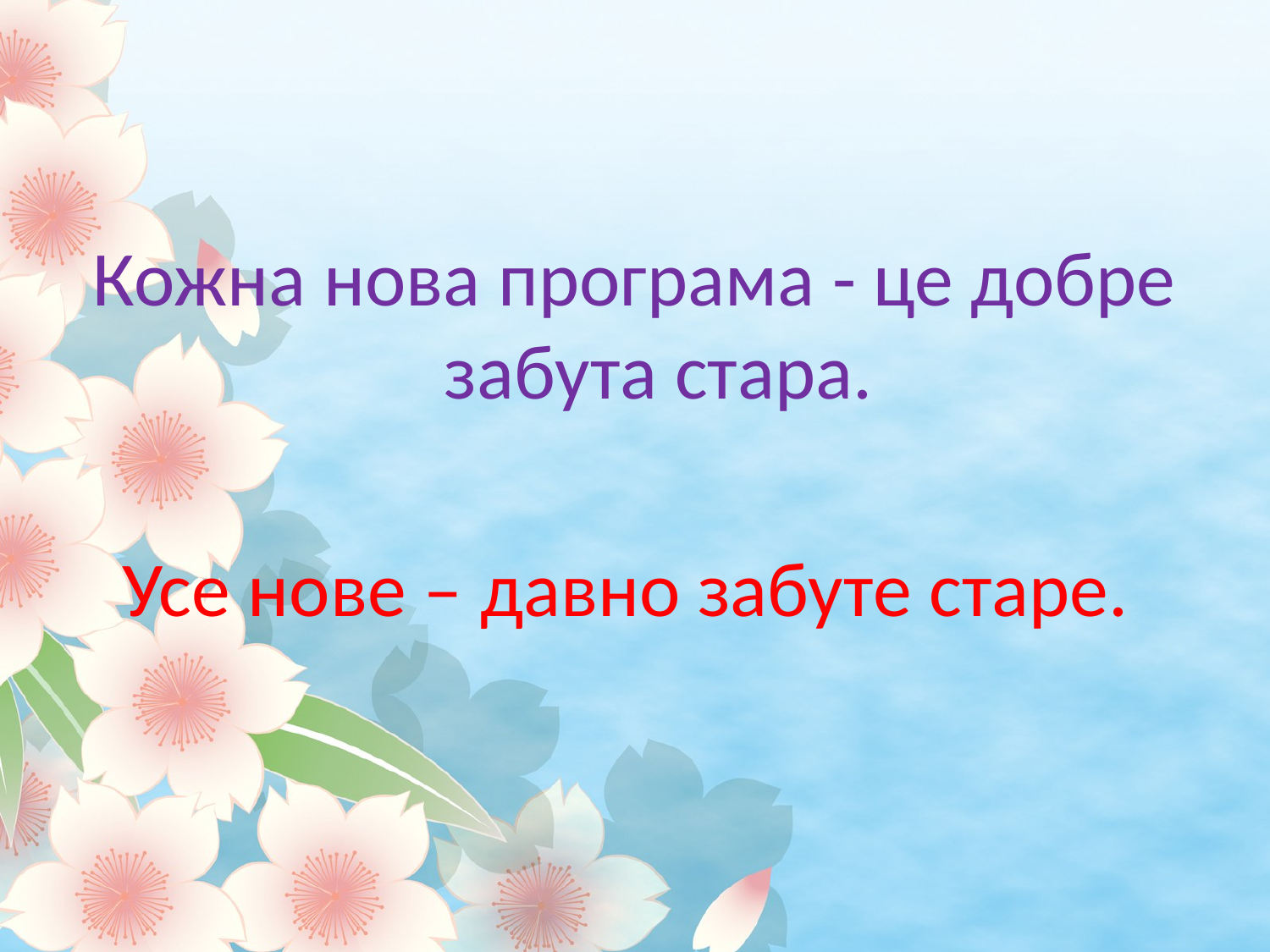

Кожна нова програма - це добре забута стара.

Усе нове – давно забуте старе.